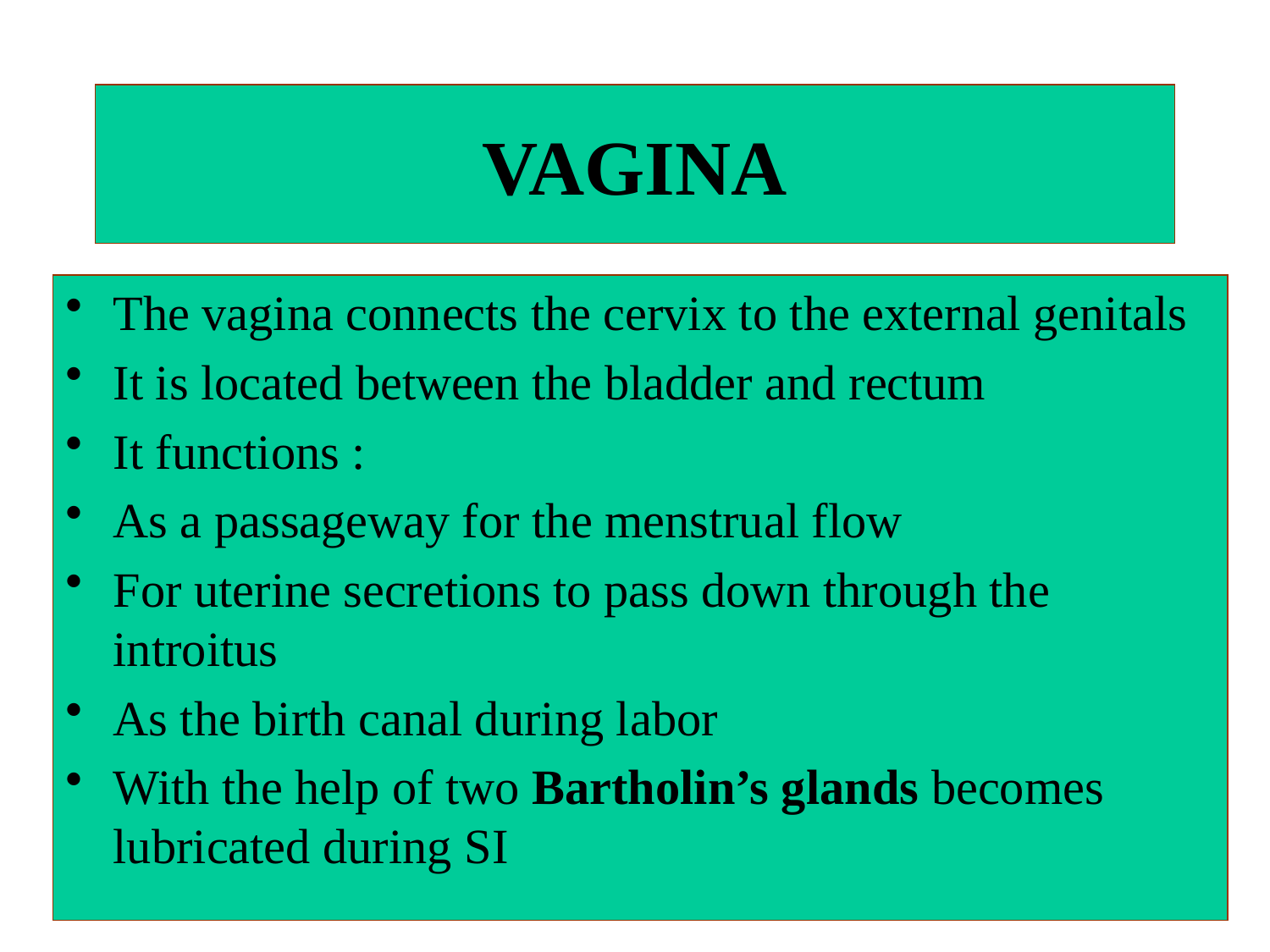

# VAGINA
The vagina connects the cervix to the external genitals
It is located between the bladder and rectum
It functions :
As a passageway for the menstrual flow
For uterine secretions to pass down through the introitus
As the birth canal during labor
With the help of two Bartholin’s glands becomes lubricated during SI